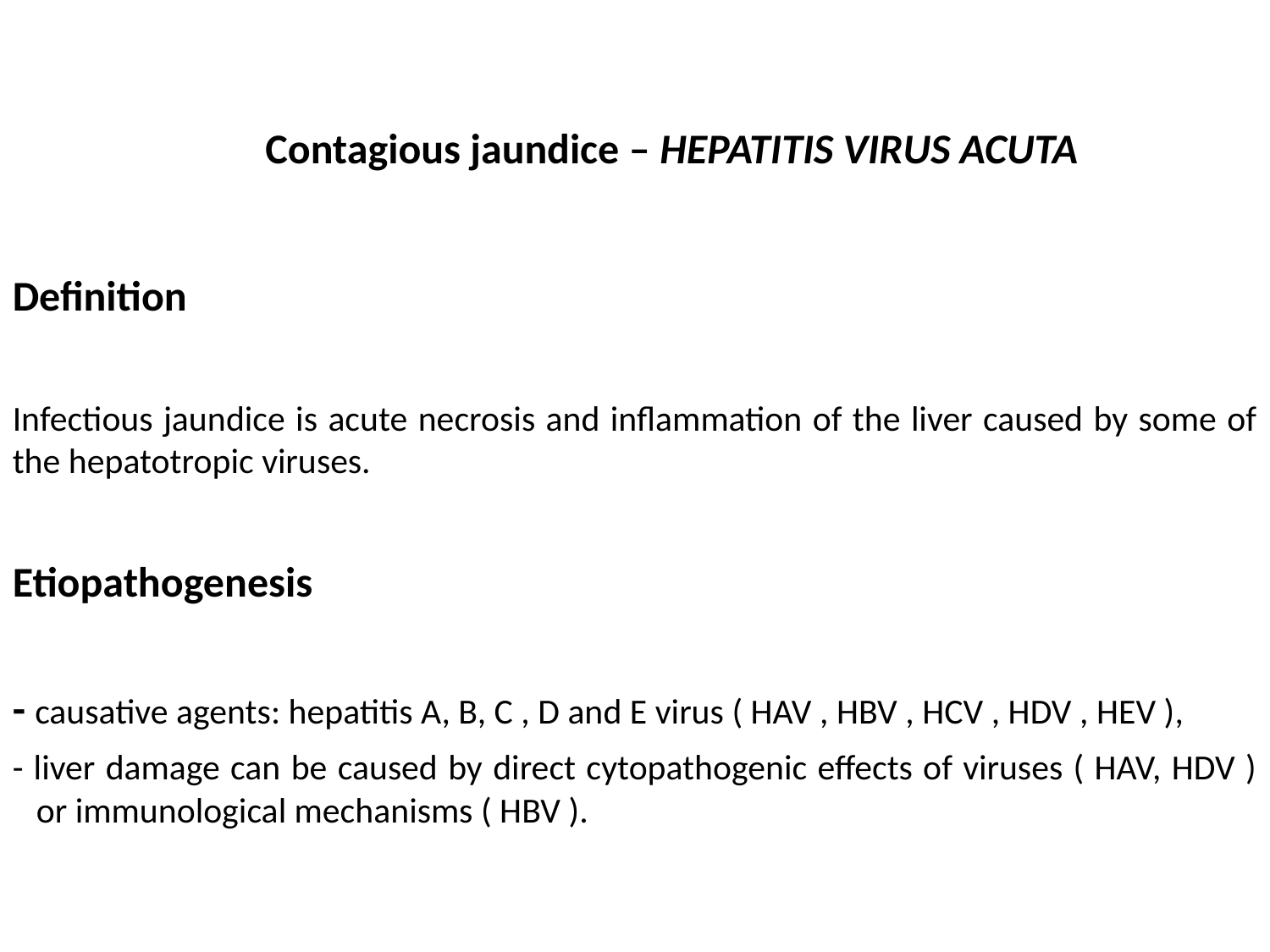

Contagious jaundice – HEPATITIS VIRUS ACUTA
Definition

Infectious jaundice is acute necrosis and inflammation of the liver caused by some of the hepatotropic viruses.

Etiopathogenesis

- causative agents: hepatitis A, B, C , D and E virus ( HAV , HBV , HCV , HDV , HEV ),
- liver damage can be caused by direct cytopathogenic effects of viruses ( HAV, HDV ) or immunological mechanisms ( HBV ).